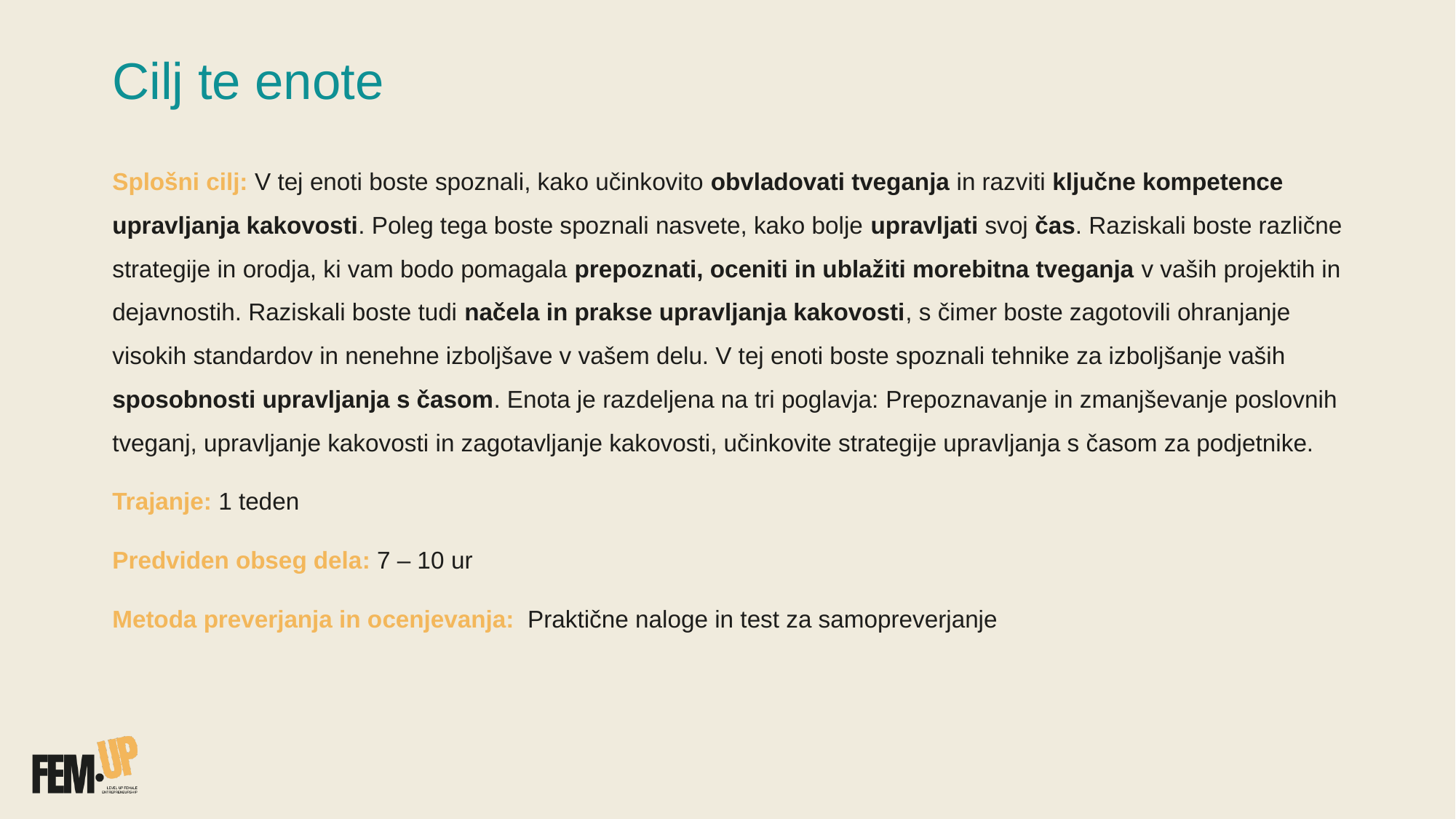

# Cilj te enote
Splošni cilj: V tej enoti boste spoznali, kako učinkovito obvladovati tveganja in razviti ključne kompetence upravljanja kakovosti. Poleg tega boste spoznali nasvete, kako bolje upravljati svoj čas. Raziskali boste različne strategije in orodja, ki vam bodo pomagala prepoznati, oceniti in ublažiti morebitna tveganja v vaših projektih in dejavnostih. Raziskali boste tudi načela in prakse upravljanja kakovosti, s čimer boste zagotovili ohranjanje visokih standardov in nenehne izboljšave v vašem delu. V tej enoti boste spoznali tehnike za izboljšanje vaših sposobnosti upravljanja s časom. Enota je razdeljena na tri poglavja: Prepoznavanje in zmanjševanje poslovnih tveganj, upravljanje kakovosti in zagotavljanje kakovosti, učinkovite strategije upravljanja s časom za podjetnike.
Trajanje: 1 teden
Predviden obseg dela: 7 – 10 ur
Metoda preverjanja in ocenjevanja:  Praktične naloge in test za samopreverjanje